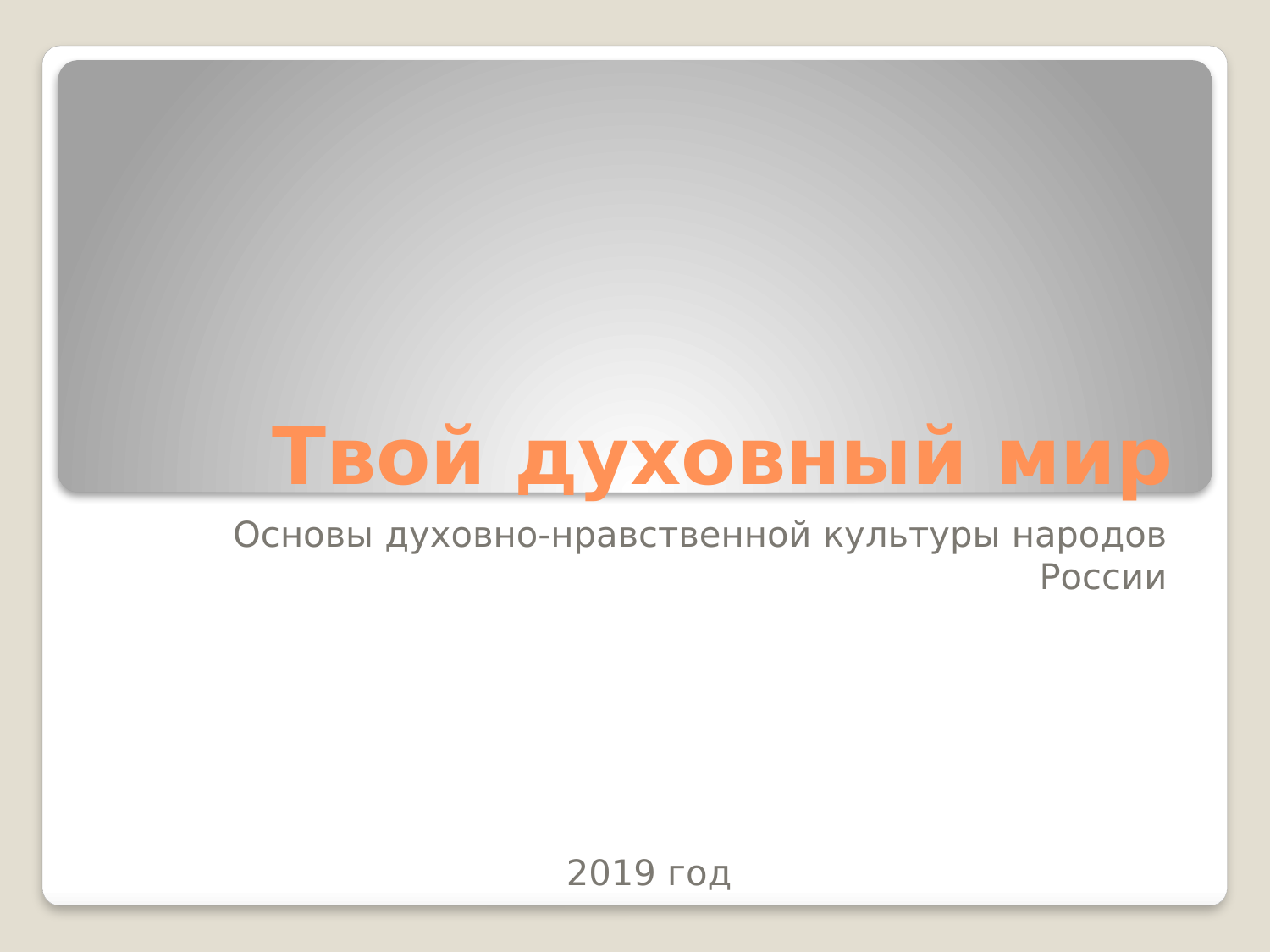

# Твой духовный мир
Основы духовно-нравственной культуры народов России

2019 год